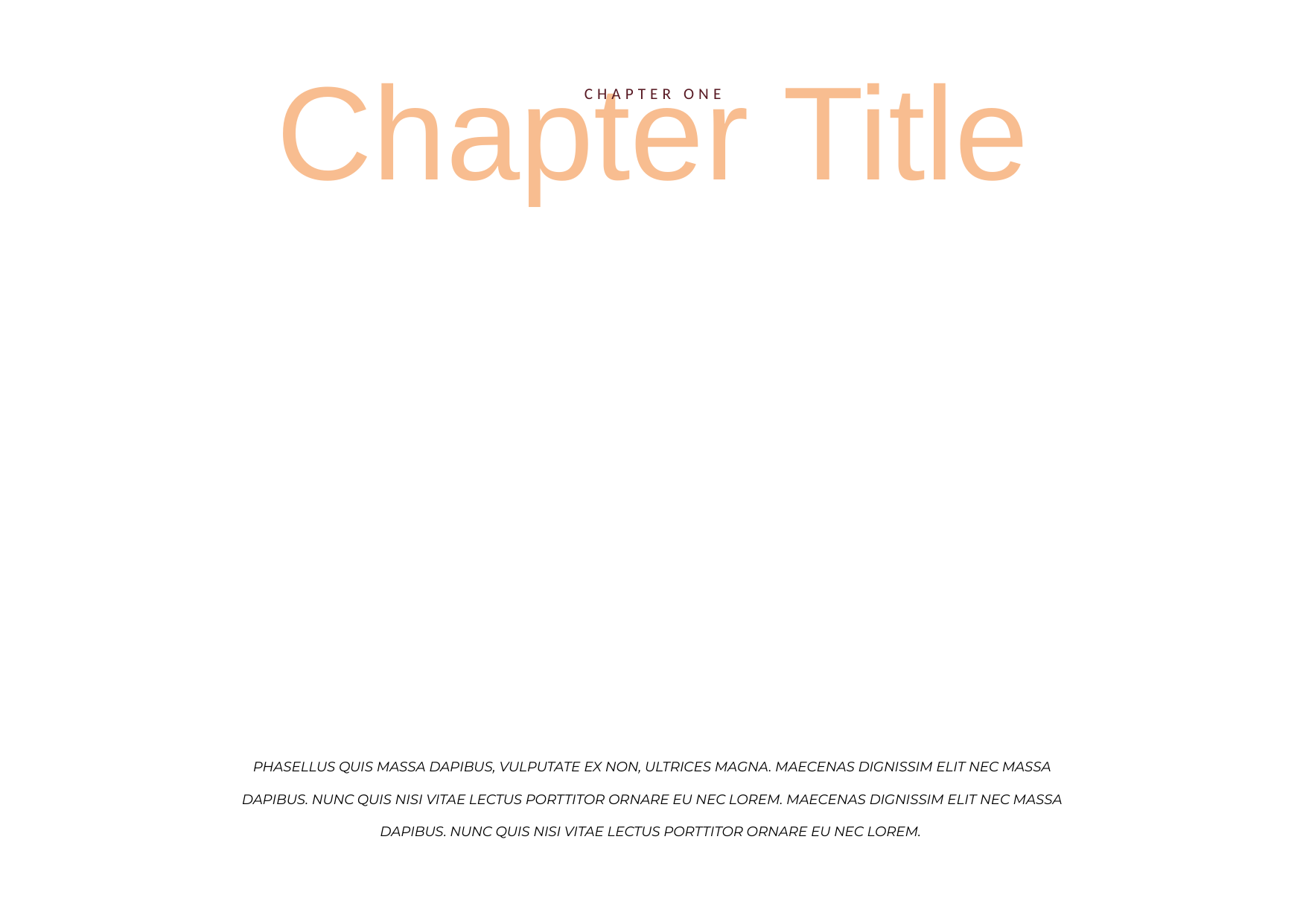

CHAPTER ONE
Chapter Title

PHASELLUS QUIS MASSA DAPIBUS, VULPUTATE EX NON, ULTRICES MAGNA. MAECENAS DIGNISSIM ELIT NEC MASSA DAPIBUS. NUNC QUIS NISI VITAE LECTUS PORTTITOR ORNARE EU NEC LOREM. MAECENAS DIGNISSIM ELIT NEC MASSA DAPIBUS. NUNC QUIS NISI VITAE LECTUS PORTTITOR ORNARE EU NEC LOREM.